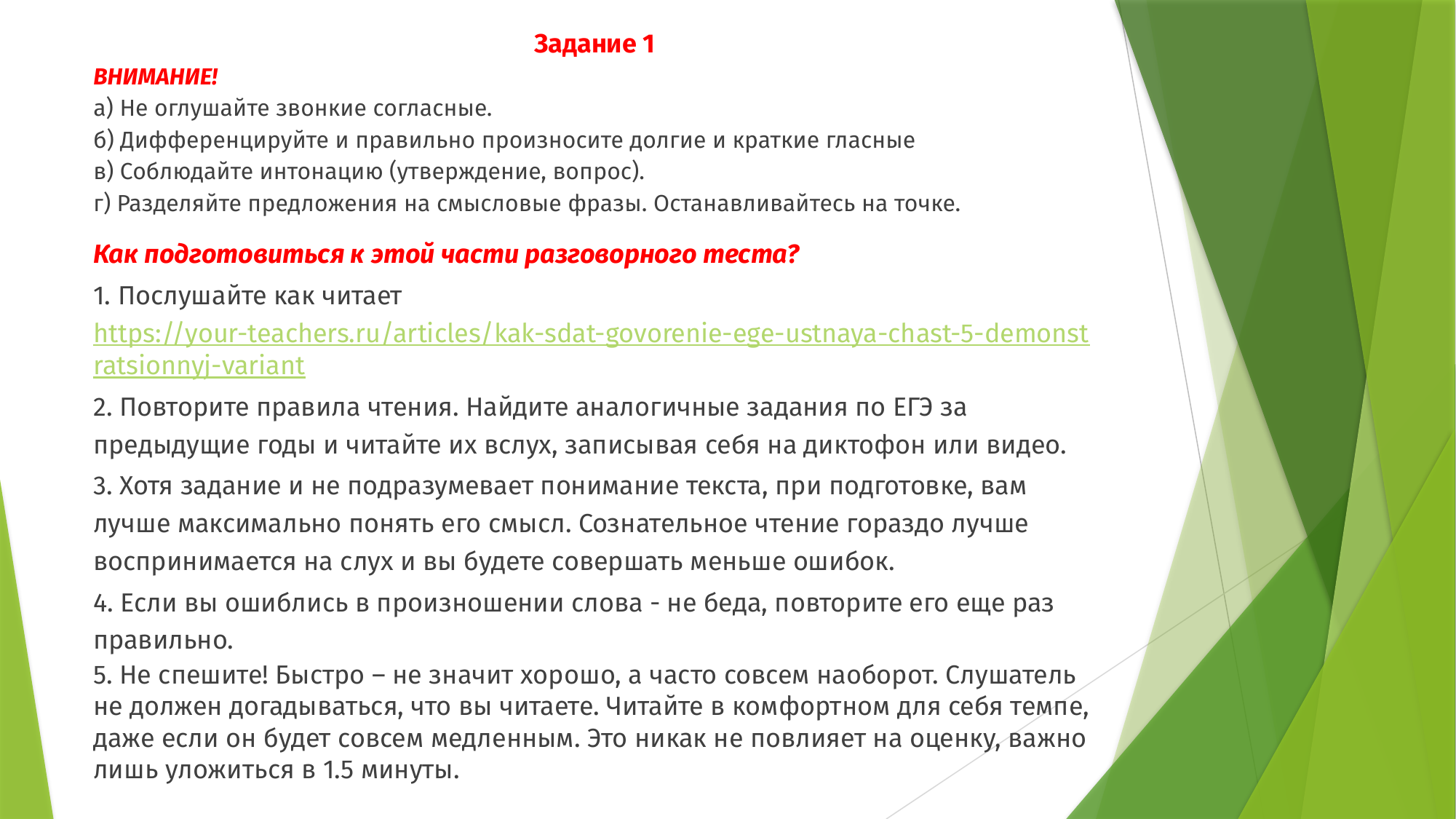

Задание 1
ВНИМАНИЕ!
а) Не оглушайте звонкие согласные.
б) Дифференцируйте и правильно произносите долгие и краткие гласные
в) Соблюдайте интонацию (утверждение, вопрос).
г) Разделяйте предложения на смысловые фразы. Останавливайтесь на точке.

Как подготовиться к этой части разговорного теста?
1. Послушайте как читает https://your-teachers.ru/articles/kak-sdat-govorenie-ege-ustnaya-chast-5-demonstratsionnyj-variant
2. Повторите правила чтения. Найдите аналогичные задания по ЕГЭ за предыдущие годы и читайте их вслух, записывая себя на диктофон или видео.
3. Хотя задание и не подразумевает понимание текста, при подготовке, вам лучше максимально понять его смысл. Сознательное чтение гораздо лучше воспринимается на слух и вы будете совершать меньше ошибок.
4. Если вы ошиблись в произношении слова - не беда, повторите его еще раз правильно.
5. Не спешите! Быстро – не значит хорошо, а часто совсем наоборот. Слушатель не должен догадываться, что вы читаете. Читайте в комфортном для себя темпе, даже если он будет совсем медленным. Это никак не повлияет на оценку, важно лишь уложиться в 1.5 минуты.

#